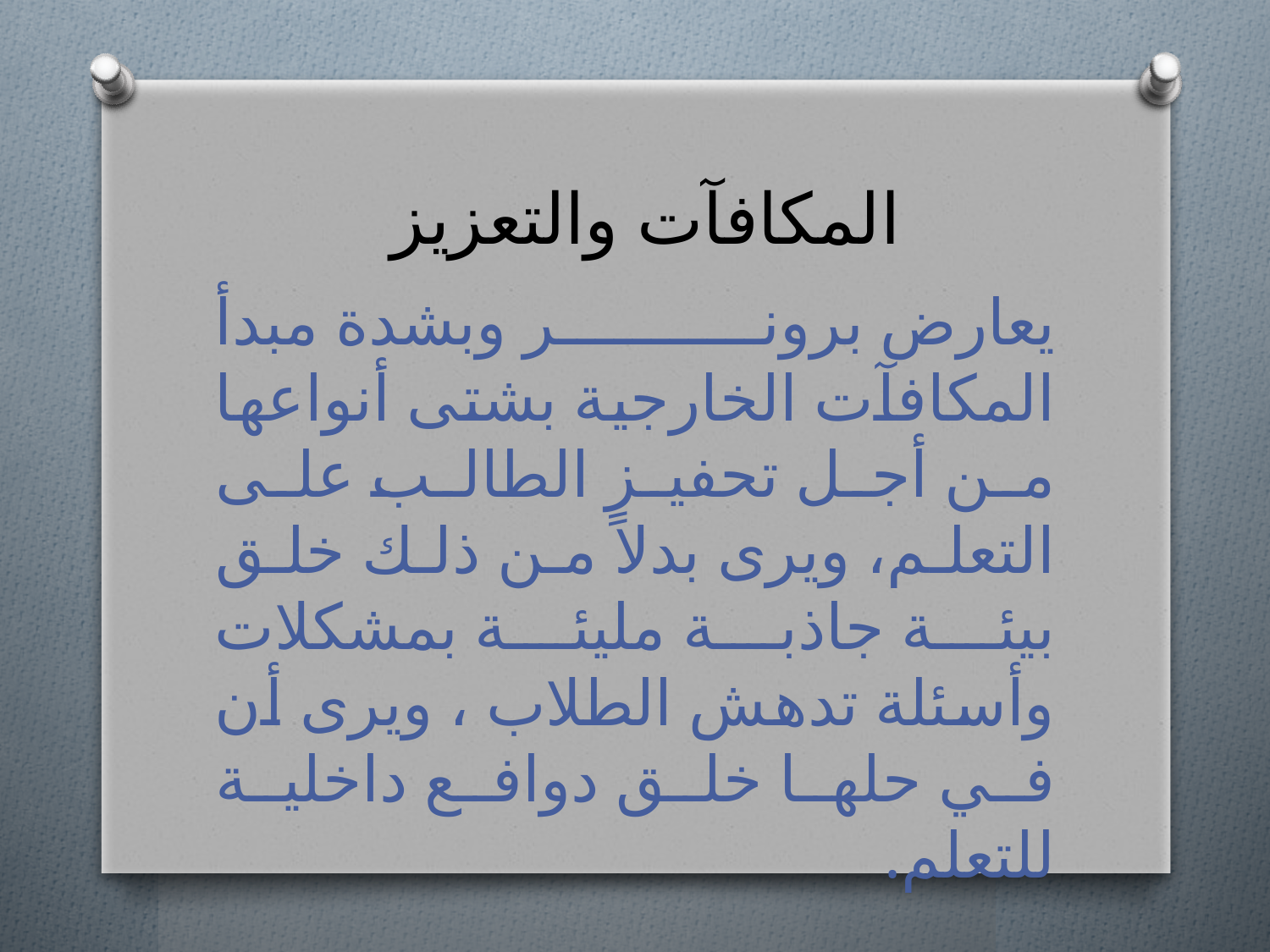

# المكافآت والتعزيز
يعارض برونر وبشدة مبدأ المكافآت الخارجية بشتى أنواعها من أجل تحفيز الطالب على التعلم، ويرى بدلاً من ذلك خلق بيئة جاذبة مليئة بمشكلات وأسئلة تدهش الطلاب ، ويرى أن في حلها خلق دوافع داخلية للتعلم.